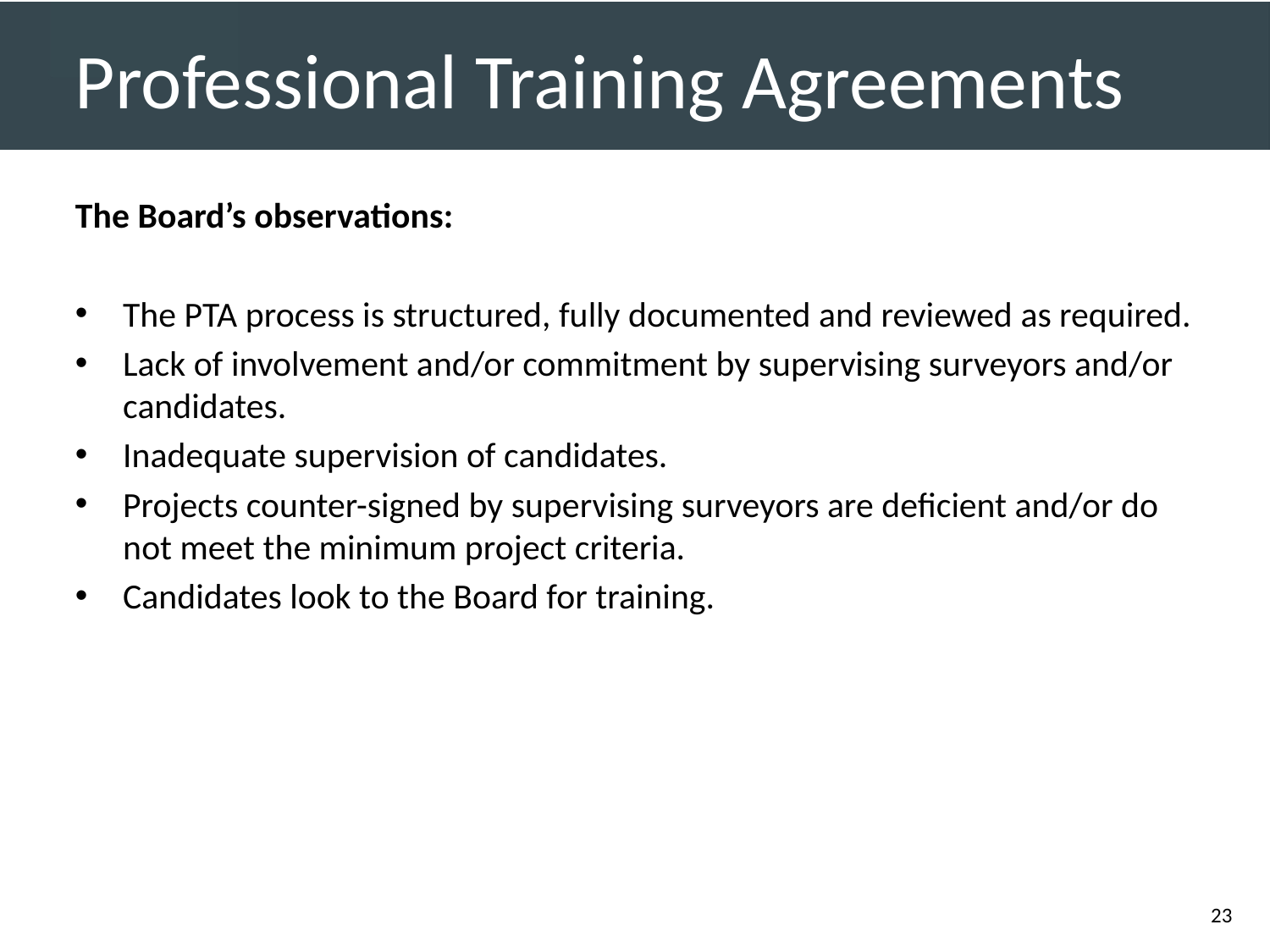

# Professional Training Agreements
The Board’s observations:

The PTA process is structured, fully documented and reviewed as required.
Lack of involvement and/or commitment by supervising surveyors and/or candidates.
Inadequate supervision of candidates.
Projects counter-signed by supervising surveyors are deficient and/or do not meet the minimum project criteria.
Candidates look to the Board for training.
23